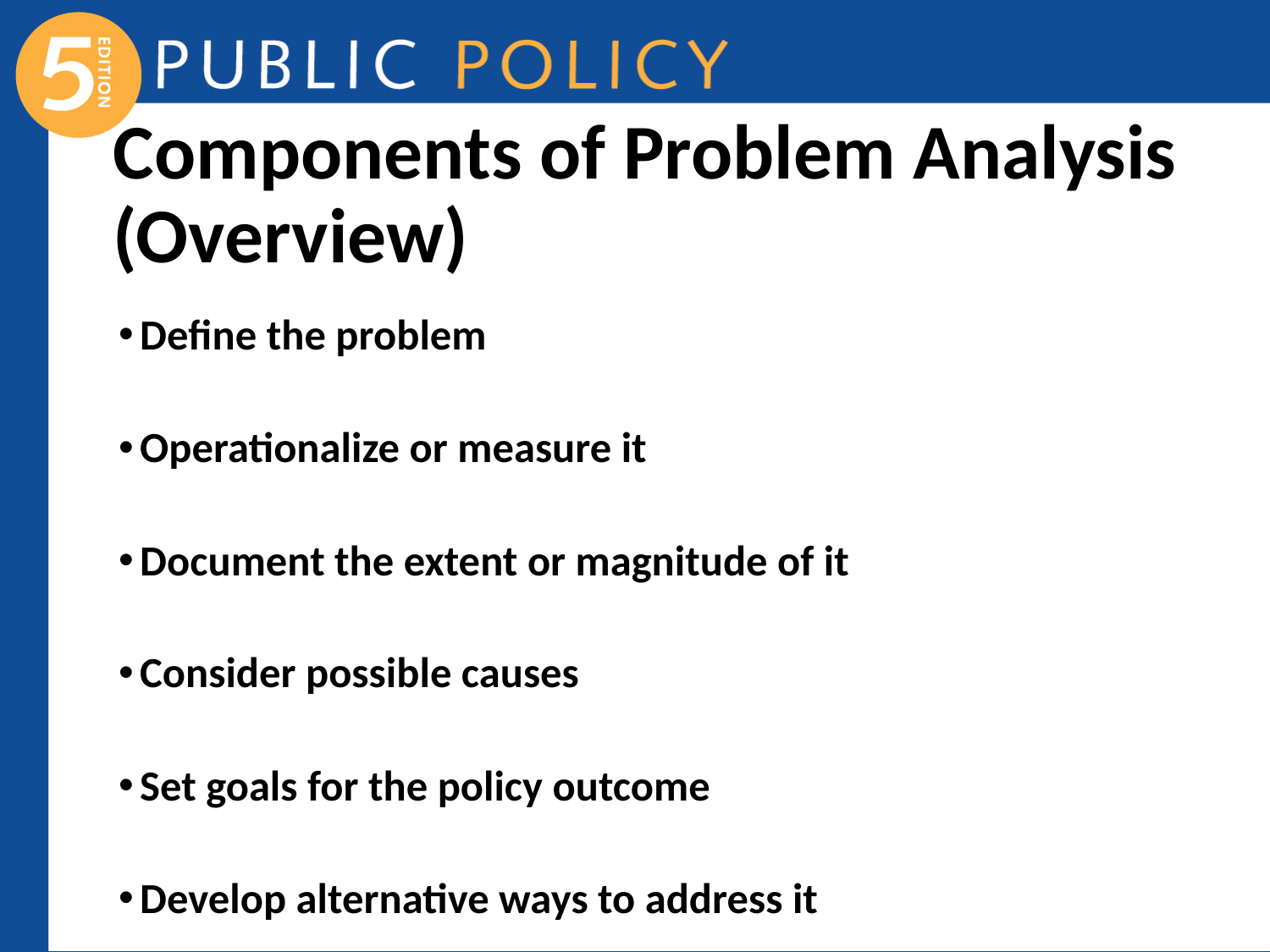

# Components of Problem Analysis (Overview)
Define the problem

Operationalize or measure it

Document the extent or magnitude of it

Consider possible causes

Set goals for the policy outcome

Develop alternative ways to address it